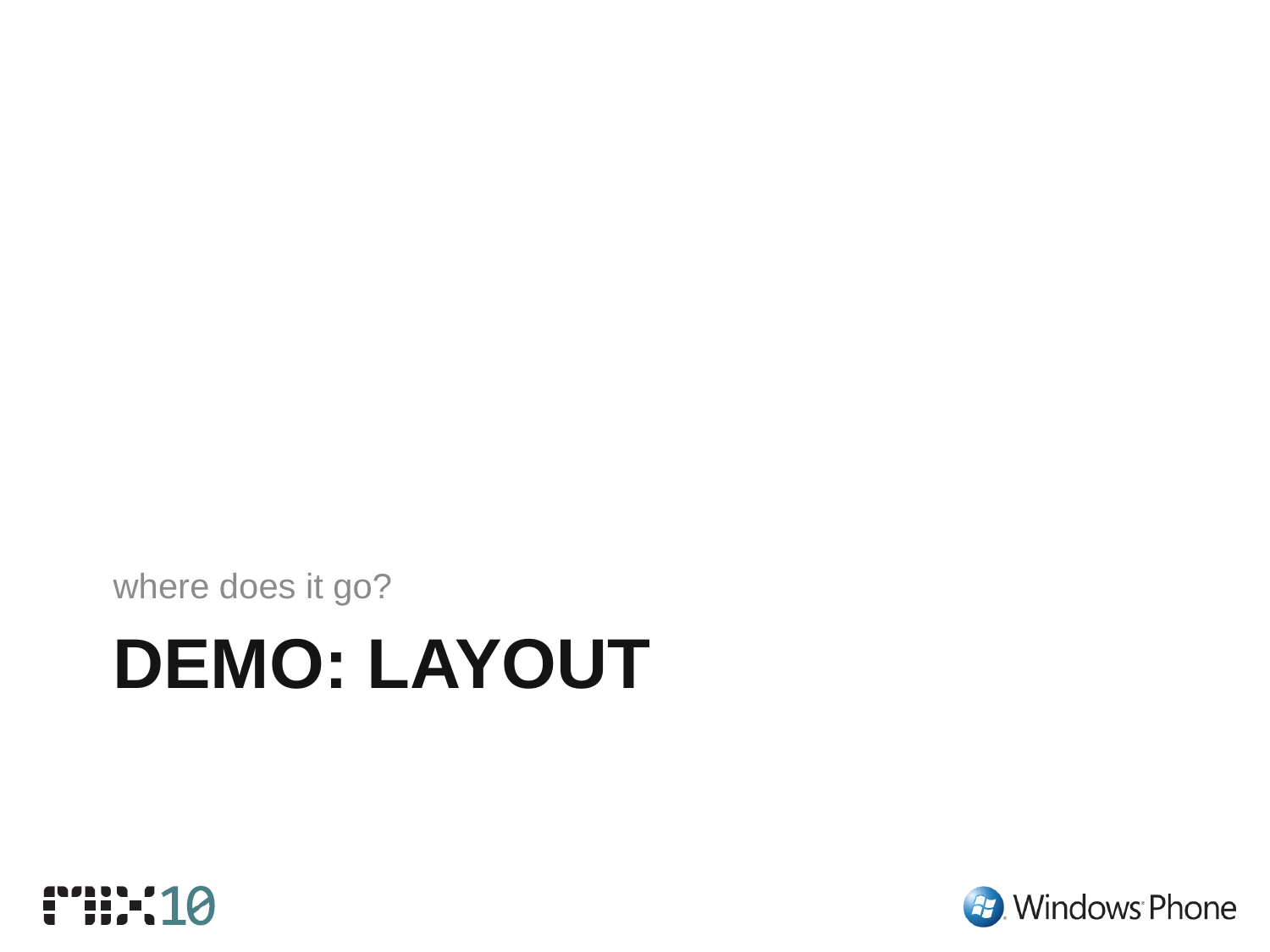

where does it go?
# demo: LAYOUT